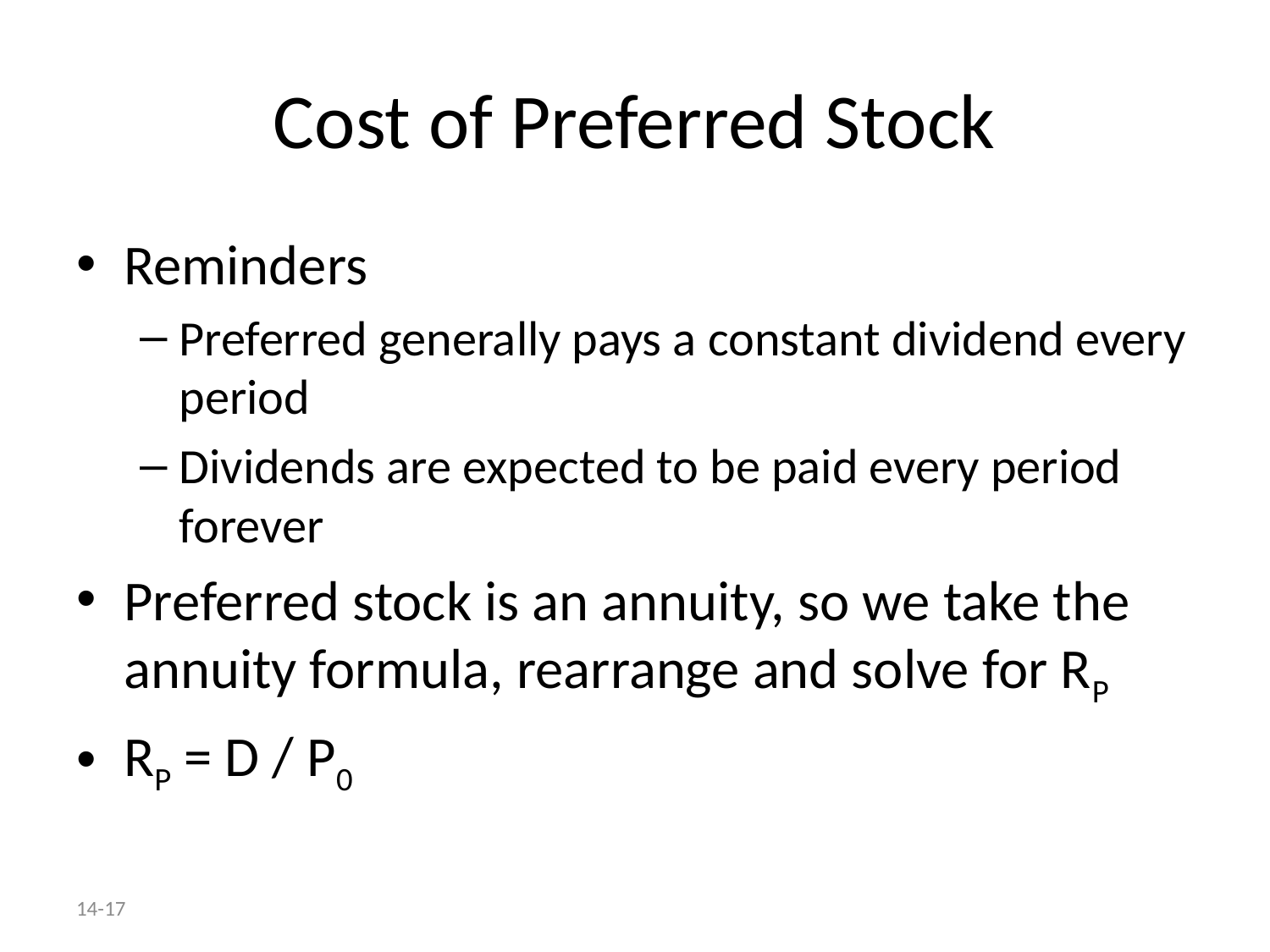

# Cost of Preferred Stock
Reminders
Preferred generally pays a constant dividend every period
Dividends are expected to be paid every period forever
Preferred stock is an annuity, so we take the annuity formula, rearrange and solve for RP
RP = D / P0
14-17